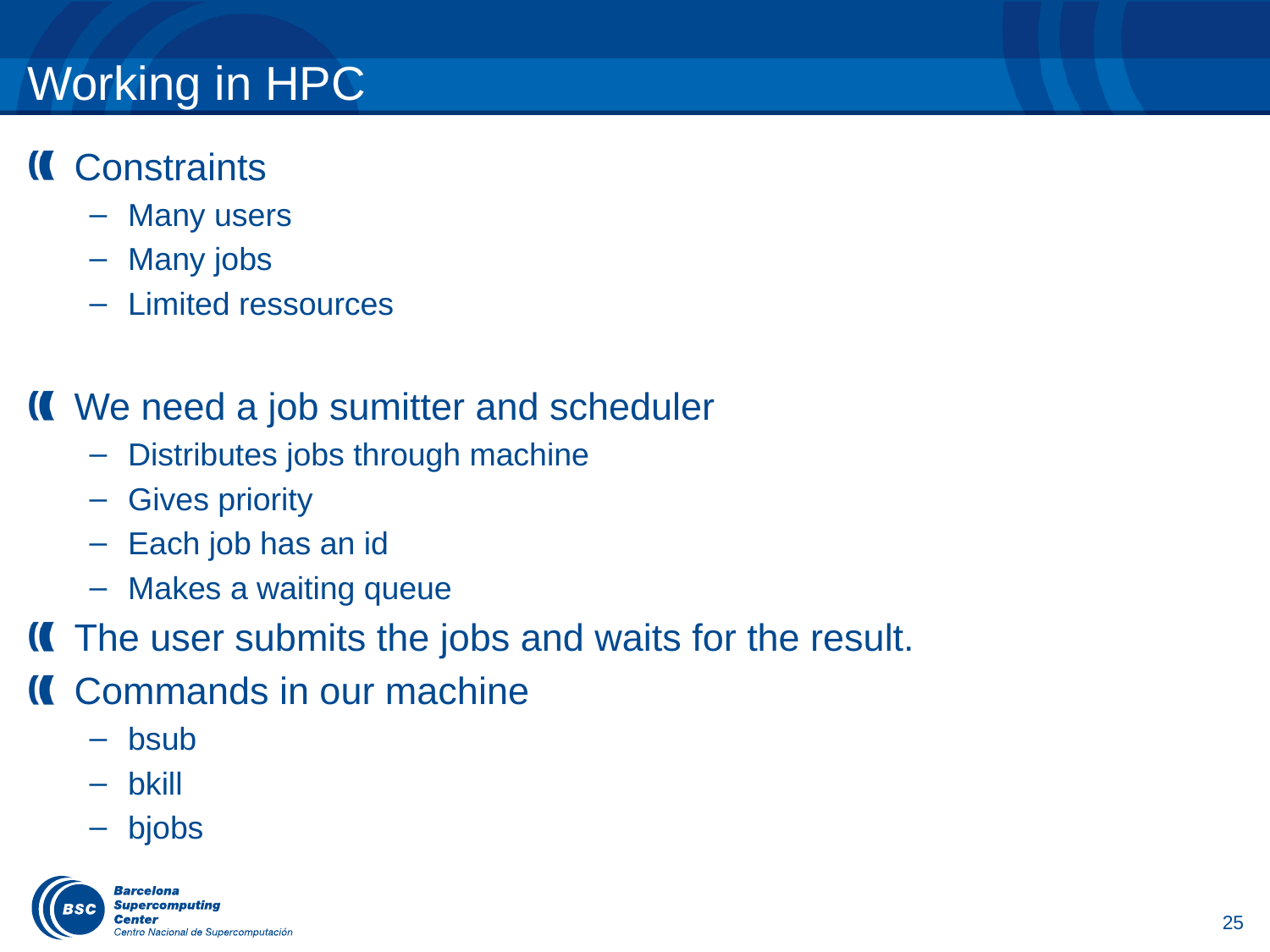

# Working in HPC
Constraints
Many users
Many jobs
Limited ressources

We need a job sumitter and scheduler
Distributes jobs through machine
Gives priority
Each job has an id
Makes a waiting queue
The user submits the jobs and waits for the result.
Commands in our machine
bsub
bkill
bjobs
25